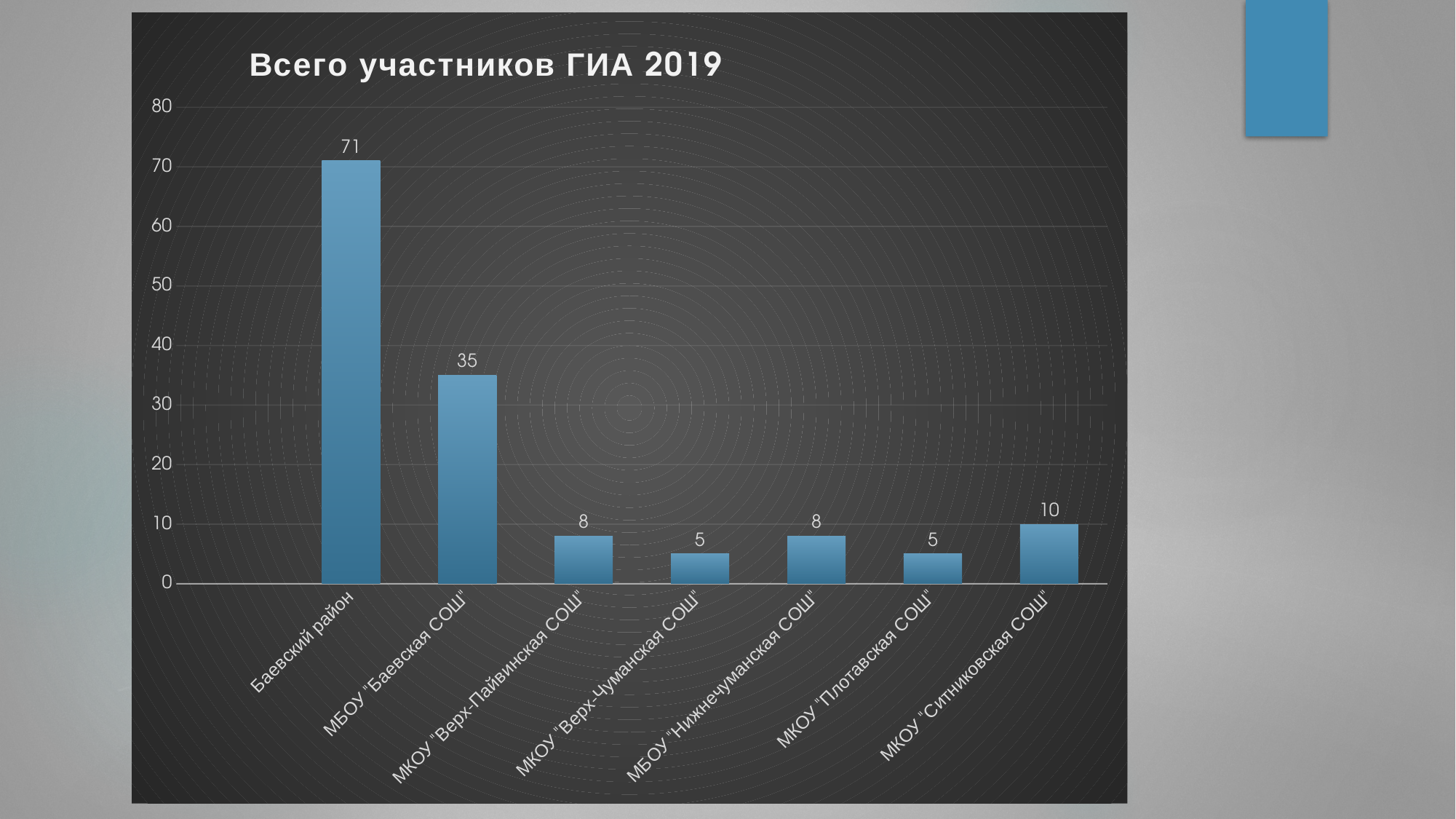

### Chart: Всего участников ГИА 2019

| Category | Всего участников |
|---|---|
|  | None |
| Баевский район | 71.0 |
| МБОУ "Баевская СОШ" | 35.0 |
| МКОУ "Верх-Пайвинская СОШ" | 8.0 |
| МКОУ "Верх-Чуманская СОШ" | 5.0 |
| МБОУ "Нижнечуманская СОШ" | 8.0 |
| МКОУ "Плотавская СОШ" | 5.0 |
| МКОУ "Ситниковская СОШ" | 10.0 |
#